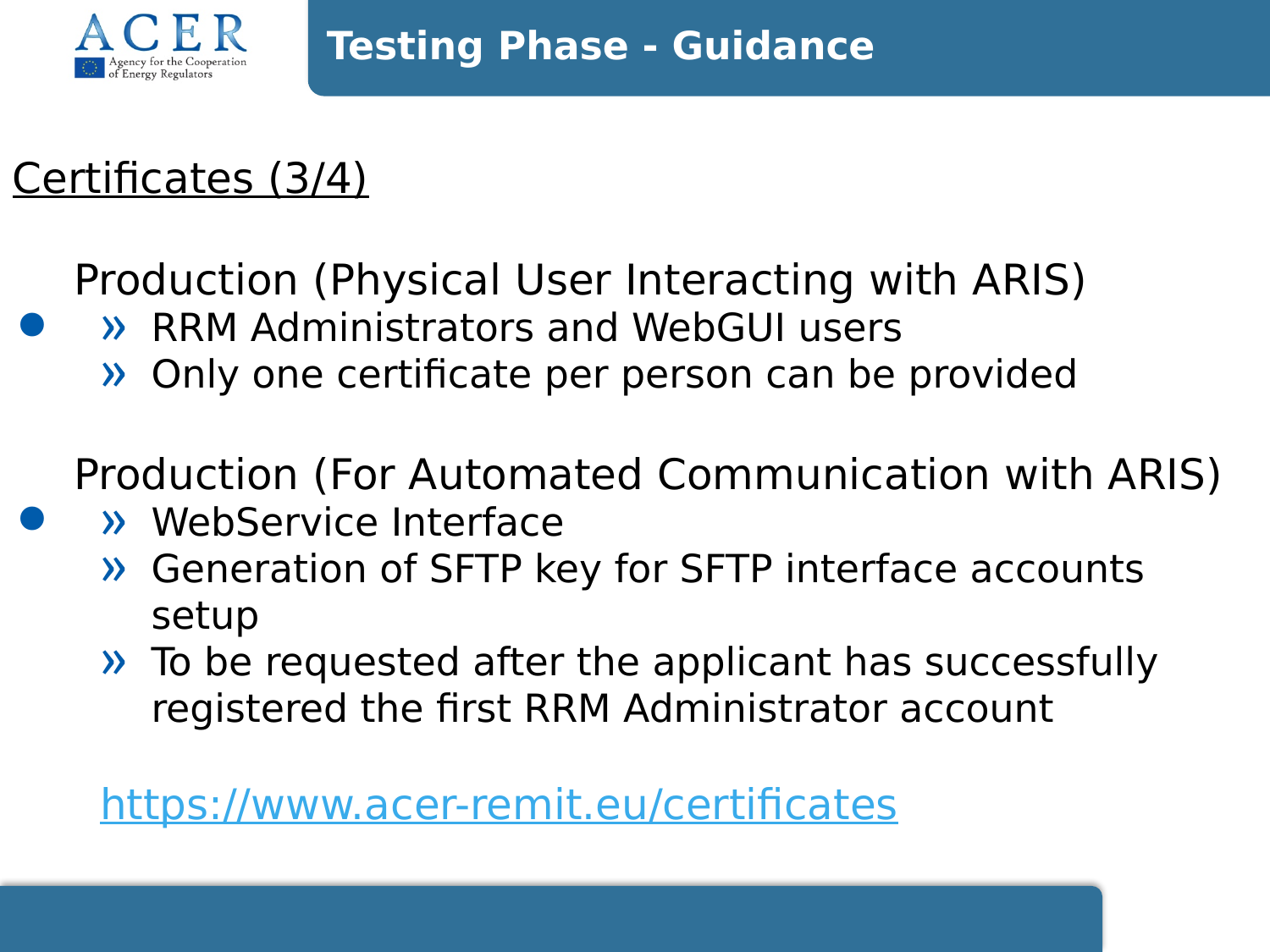

Testing Phase - Guidance

Certificates (3/4)

Production (Physical User Interacting with ARIS)
RRM Administrators and WebGUI users
Only one certificate per person can be provided

Production (For Automated Communication with ARIS)
WebService Interface
Generation of SFTP key for SFTP interface accounts setup
To be requested after the applicant has successfully registered the first RRM Administrator account

https://www.acer-remit.eu/certificates

Use the correct forms for requesting Production and Test certificates (they differ)